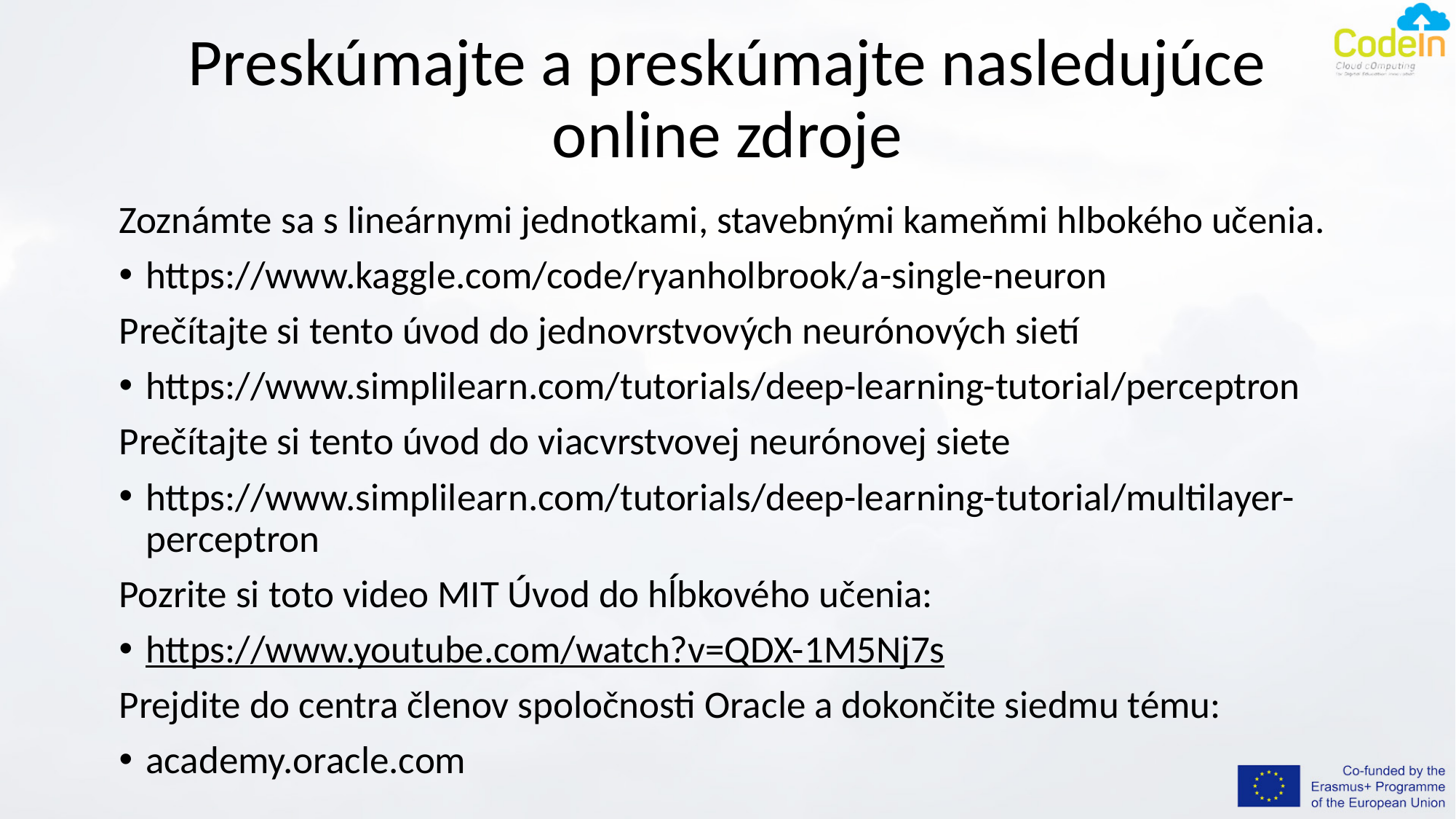

# Preskúmajte a preskúmajte nasledujúce online zdroje
Zoznámte sa s lineárnymi jednotkami, stavebnými kameňmi hlbokého učenia.
https://www.kaggle.com/code/ryanholbrook/a-single-neuron
Prečítajte si tento úvod do jednovrstvových neurónových sietí
https://www.simplilearn.com/tutorials/deep-learning-tutorial/perceptron
Prečítajte si tento úvod do viacvrstvovej neurónovej siete
https://www.simplilearn.com/tutorials/deep-learning-tutorial/multilayer-perceptron
Pozrite si toto video MIT Úvod do hĺbkového učenia:
https://www.youtube.com/watch?v=QDX-1M5Nj7s
Prejdite do centra členov spoločnosti Oracle a dokončite siedmu tému:
academy.oracle.com